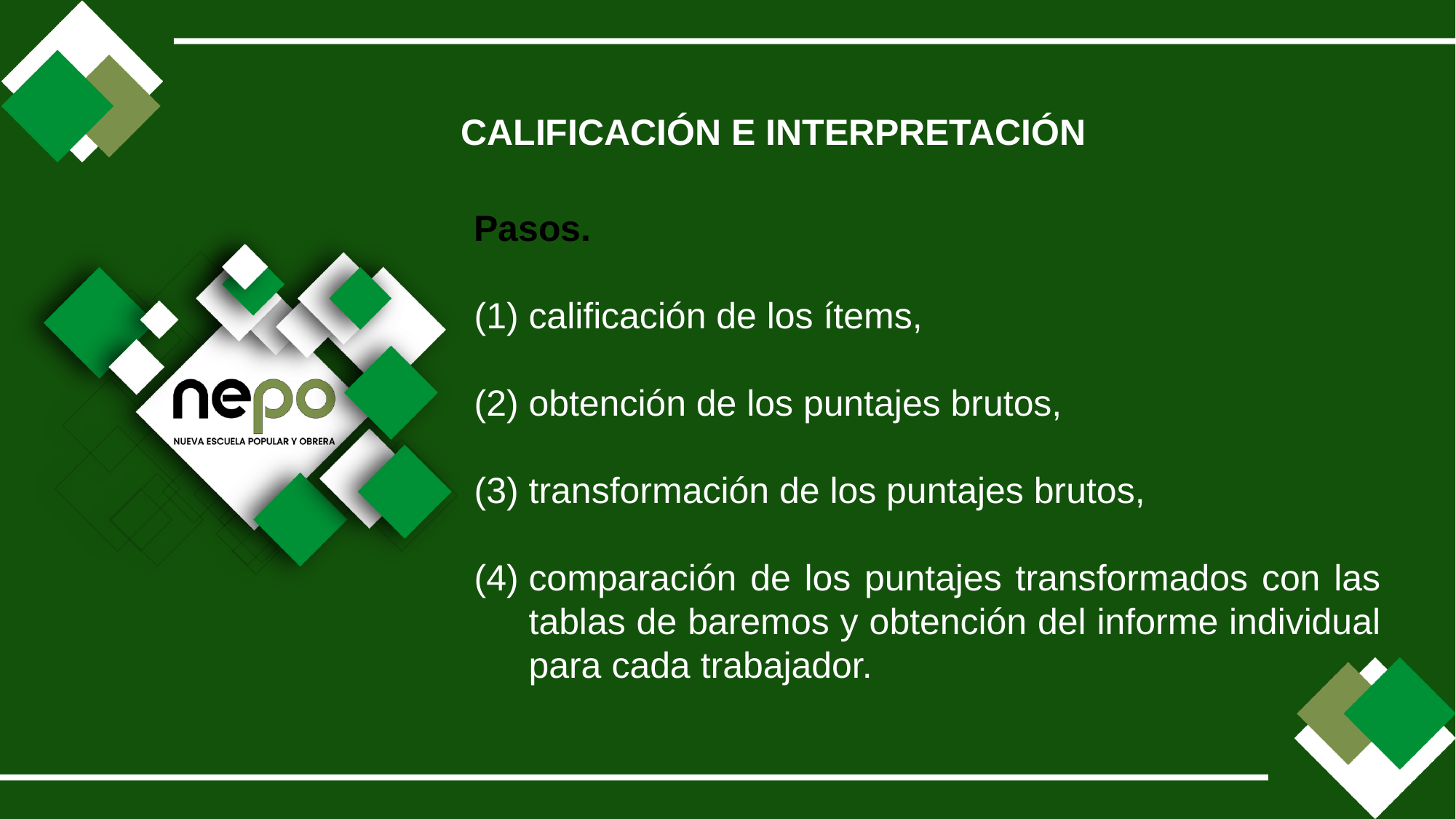

CALIFICACIÓN E INTERPRETACIÓN
Pasos.

calificación de los ítems,

obtención de los puntajes brutos,

transformación de los puntajes brutos,

comparación de los puntajes transformados con las tablas de baremos y obtención del informe individual para cada trabajador.